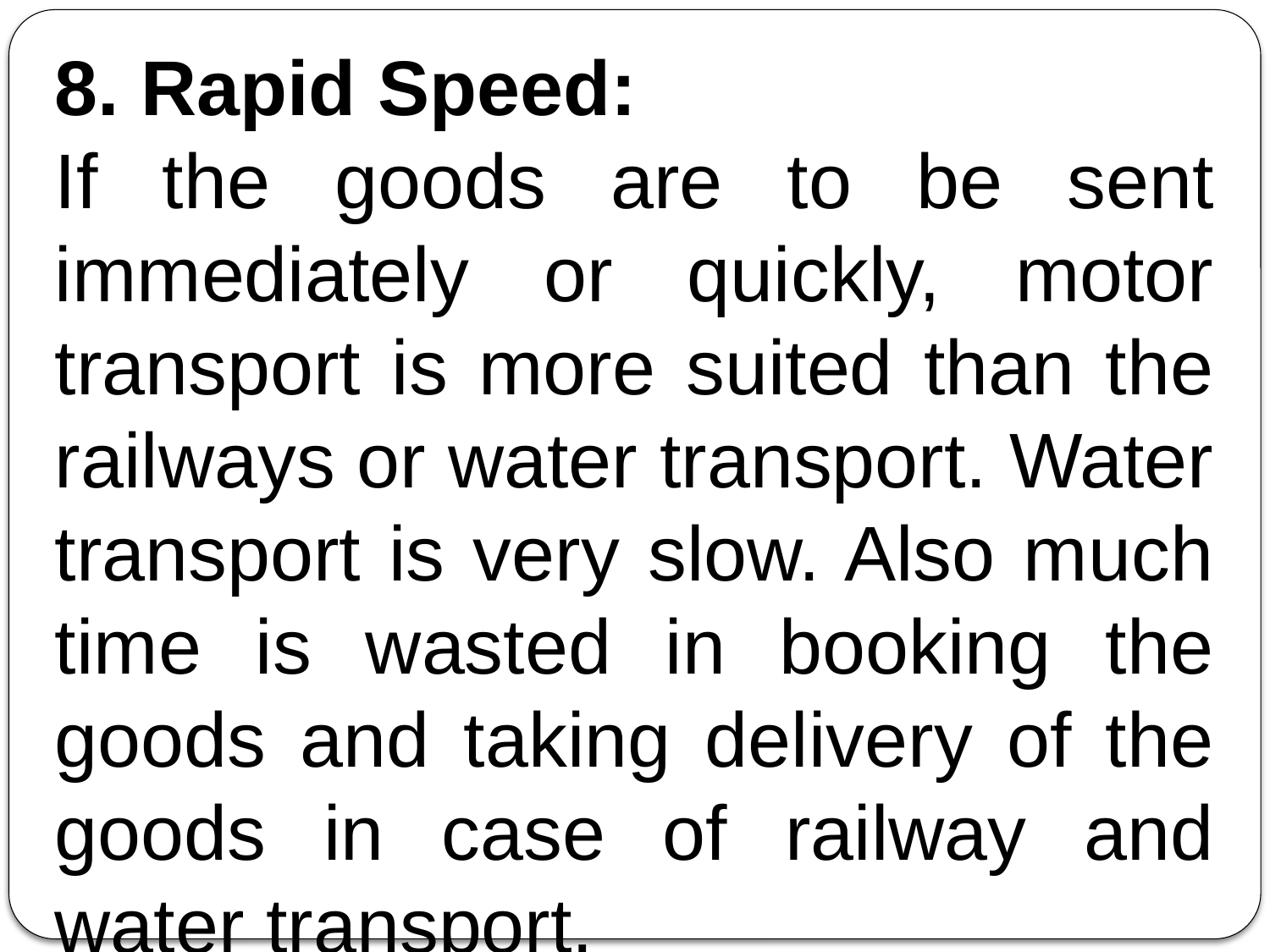

8. Rapid Speed:
If the goods are to be sent immediately or quickly, motor transport is more suited than the railways or water transport. Water transport is very slow. Also much time is wasted in booking the goods and taking delivery of the goods in case of railway and water transport.